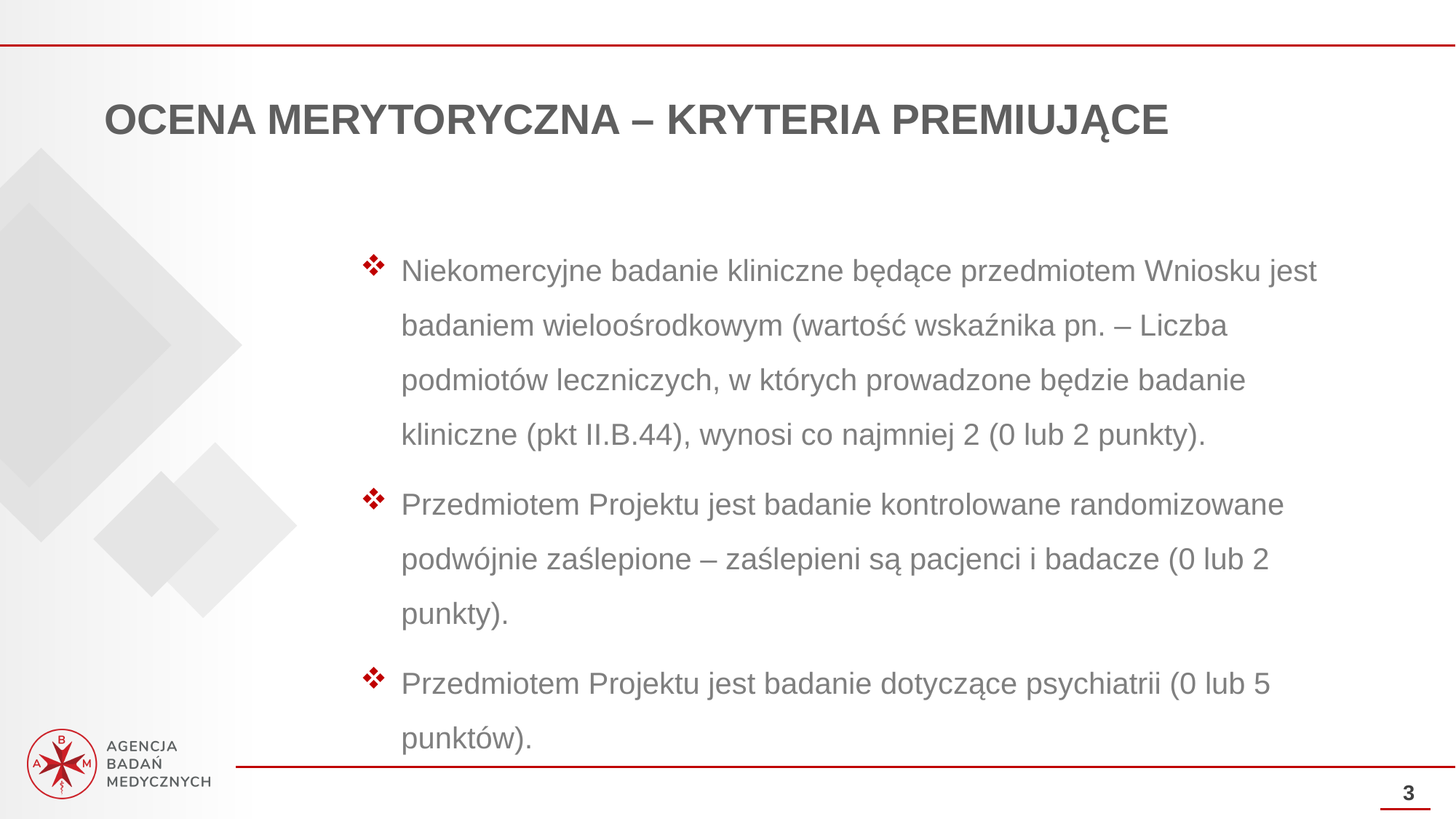

OCENA MERYTORYCZNA – KRYTERIA PREMIUJĄCE

Niekomercyjne badanie kliniczne będące przedmiotem Wniosku jest badaniem wieloośrodkowym (wartość wskaźnika pn. – Liczba podmiotów leczniczych, w których prowadzone będzie badanie kliniczne (pkt II.B.44), wynosi co najmniej 2 (0 lub 2 punkty).
Przedmiotem Projektu jest badanie kontrolowane randomizowane podwójnie zaślepione – zaślepieni są pacjenci i badacze (0 lub 2 punkty).
Przedmiotem Projektu jest badanie dotyczące psychiatrii (0 lub 5 punktów).

3